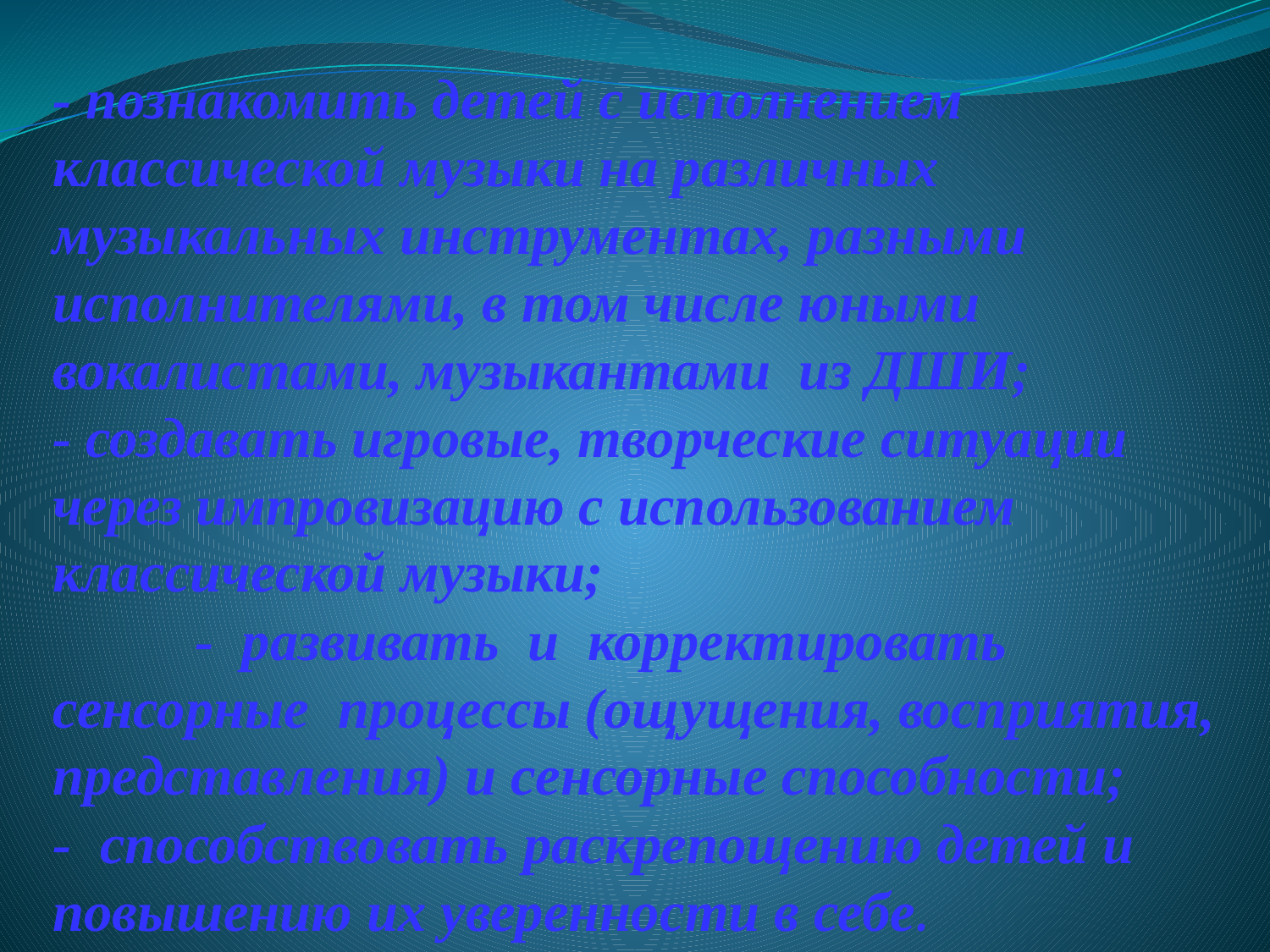

- познакомить детей с исполнением классической музыки на различных музыкальных инструментах, разными исполнителями, в том числе юными вокалистами, музыкантами  из ДШИ;
- создавать игровые, творческие ситуации через импровизацию с использованием классической музыки;
          -  развивать  и  корректировать   сенсорные  процессы (ощущения, восприятия, представления) и сенсорные способности;
-  способствовать раскрепощению детей и повышению их уверенности в себе.